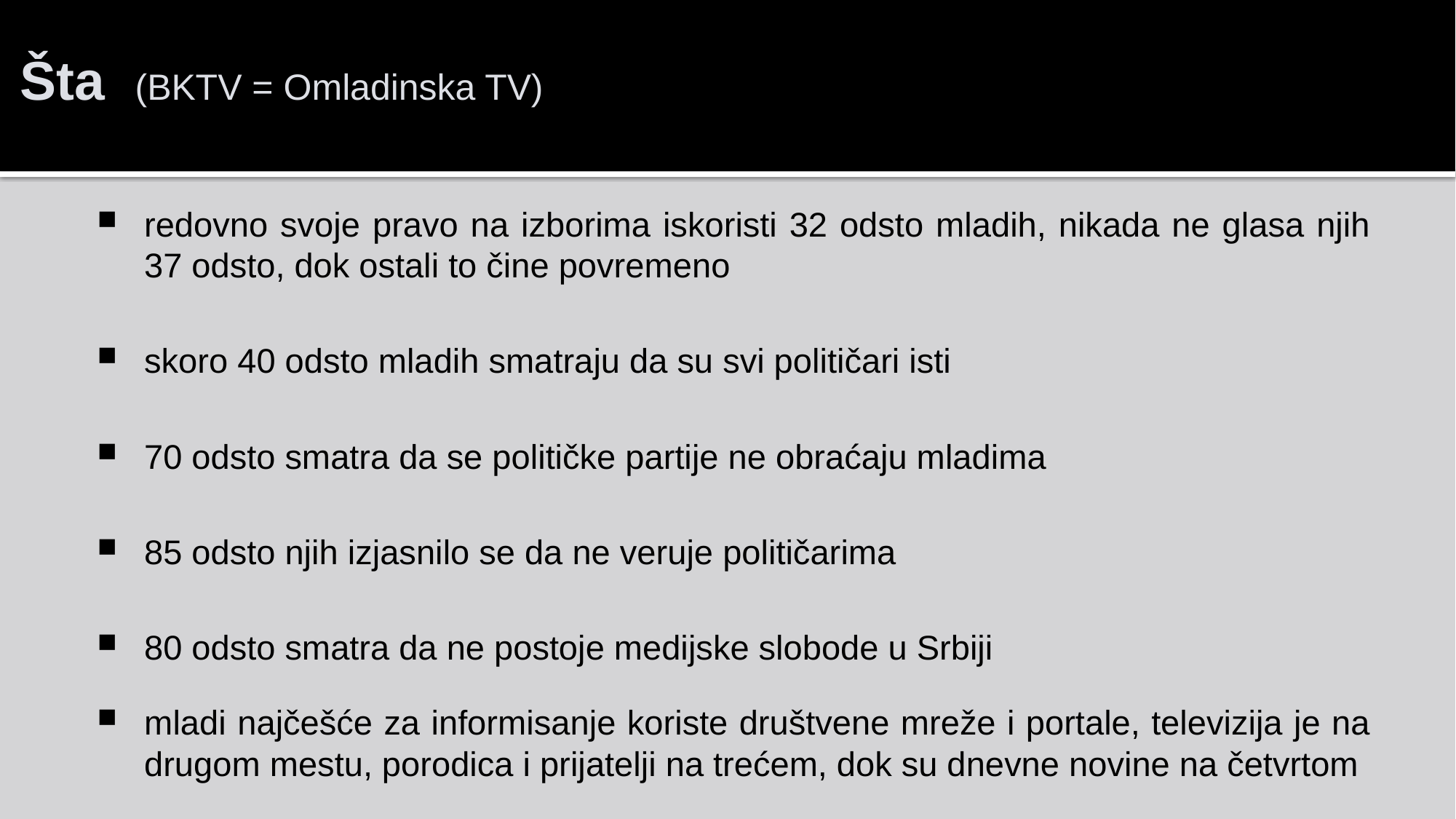

Šta  (BKTV = Omladinska TV)

redovno svoje pravo na izborima iskoristi 32 odsto mladih, nikada ne glasa njih 37 odsto, dok ostali to čine povremeno

skoro 40 odsto mladih smatraju da su svi političari isti

70 odsto smatra da se političke partije ne obraćaju mladima

85 odsto njih izjasnilo se da ne veruje političarima

80 odsto smatra da ne postoje medijske slobode u Srbiji

mladi najčešće za informisanje koriste društvene mreže i portale, televizija je na drugom mestu, porodica i prijatelji na trećem, dok su dnevne novine na četvrtom